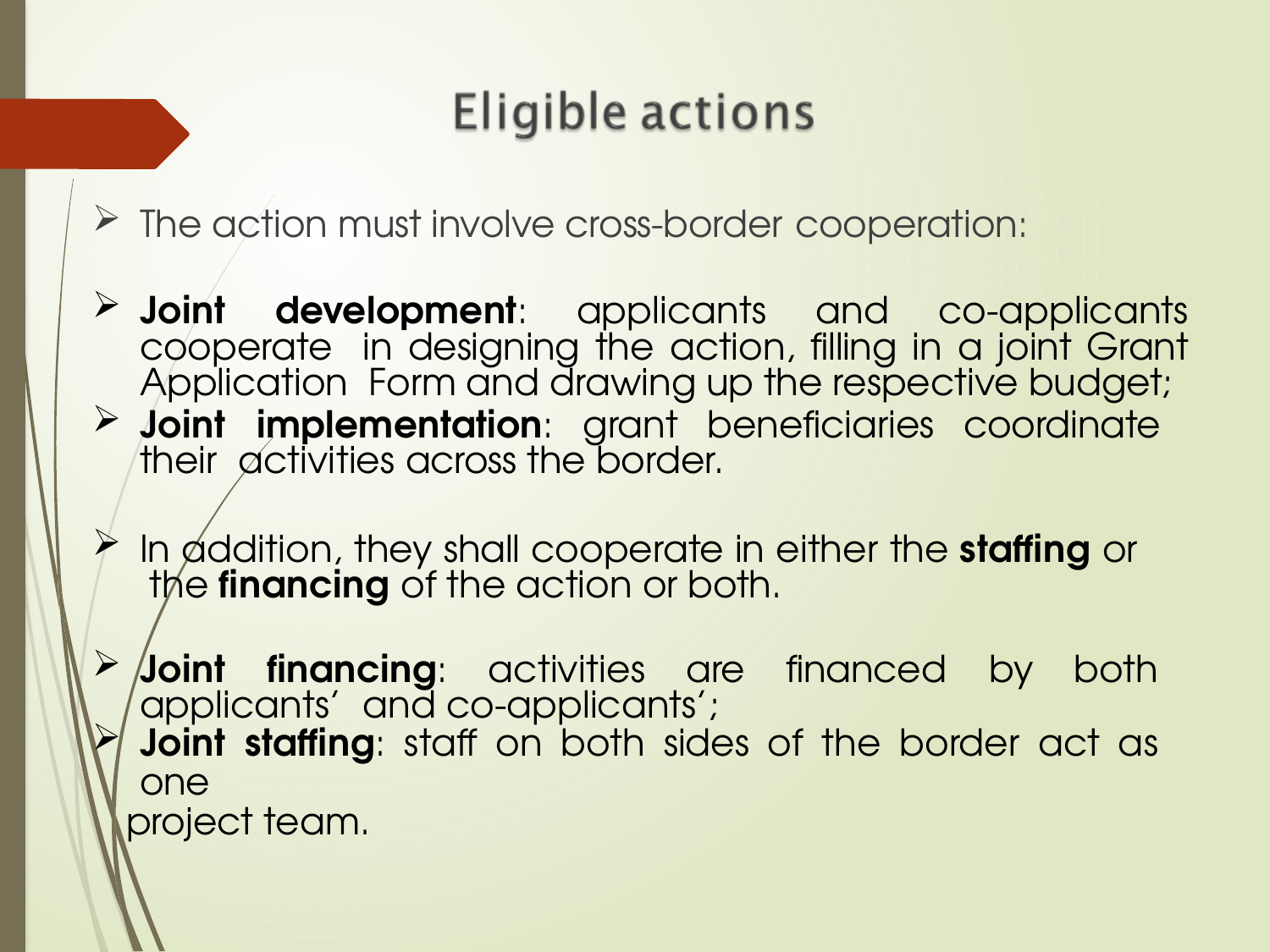

The action must involve cross-border cooperation:

Joint development: applicants and co-applicants cooperate  in designing the action, filling in a joint Grant Application  Form and drawing up the respective budget;
Joint implementation: grant beneficiaries coordinate their  activities across the border.

In addition, they shall cooperate in either the staffing or  the financing of the action or both.

Joint financing: activities are financed by both applicants’  and co-applicants’;
Joint staffing: staff on both sides of the border act as one
project team.